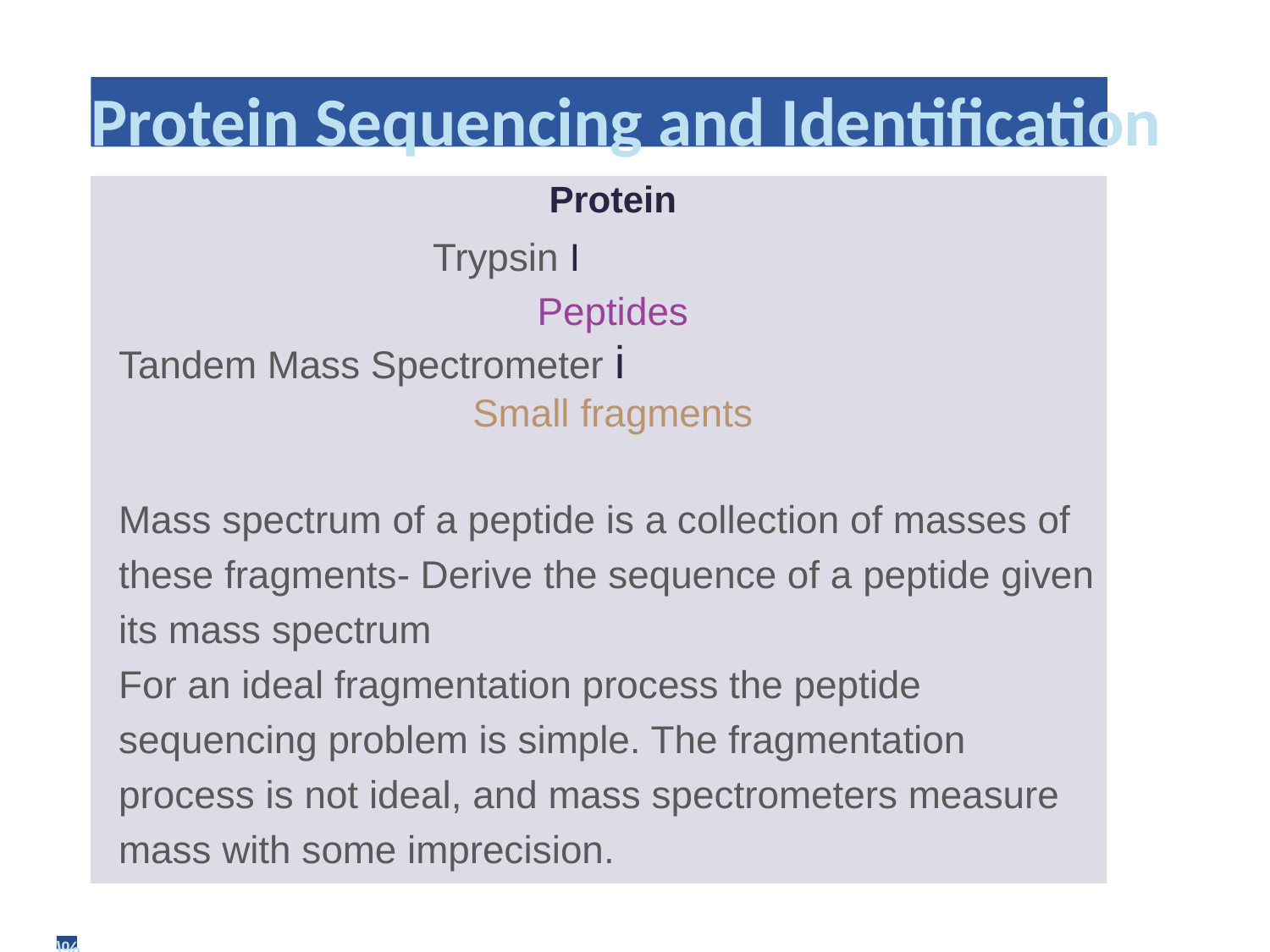

Protein Sequencing and Identification
Protein
Trypsin I
Peptides
Tandem Mass Spectrometer i
Small fragments
Mass spectrum of a peptide is a collection of masses of these fragments- Derive the sequence of a peptide given its mass spectrum
For an ideal fragmentation process the peptide sequencing problem is simple. The fragmentation process is not ideal, and mass spectrometers measure mass with some imprecision.
\%